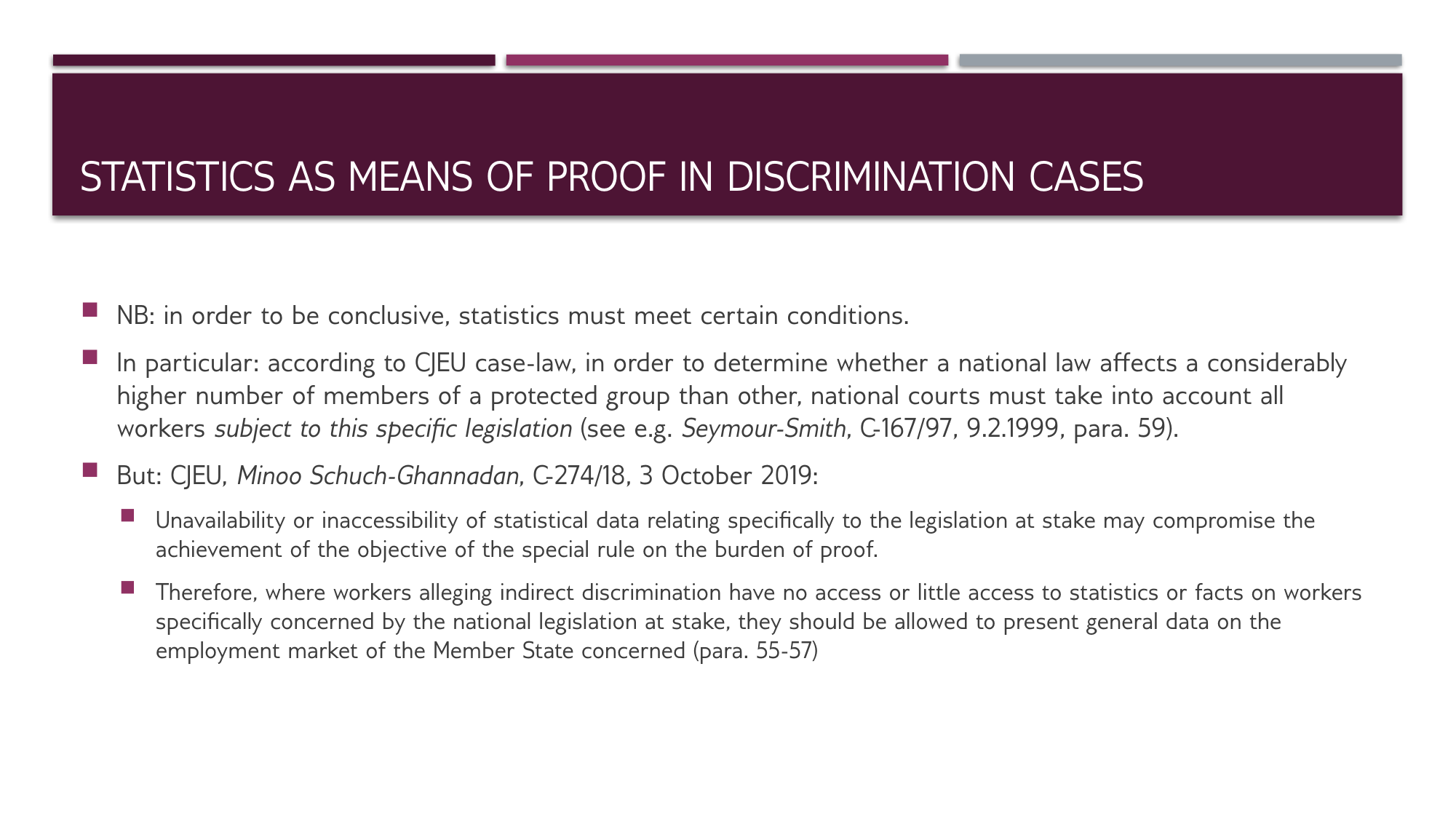

# statistics as means of proof in discrimination cases
NB: in order to be conclusive, statistics must meet certain conditions.
In particular: according to CJEU case-law, in order to determine whether a national law affects a considerably higher number of members of a protected group than other, national courts must take into account all workers subject to this specific legislation (see e.g. Seymour-Smith, C-167/97, 9.2.1999, para. 59).
But: CJEU, Minoo Schuch-Ghannadan, C-274/18, 3 October 2019:
Unavailability or inaccessibility of statistical data relating specifically to the legislation at stake may compromise the achievement of the objective of the special rule on the burden of proof.
Therefore, where workers alleging indirect discrimination have no access or little access to statistics or facts on workers specifically concerned by the national legislation at stake, they should be allowed to present general data on the employment market of the Member State concerned (para. 55-57)